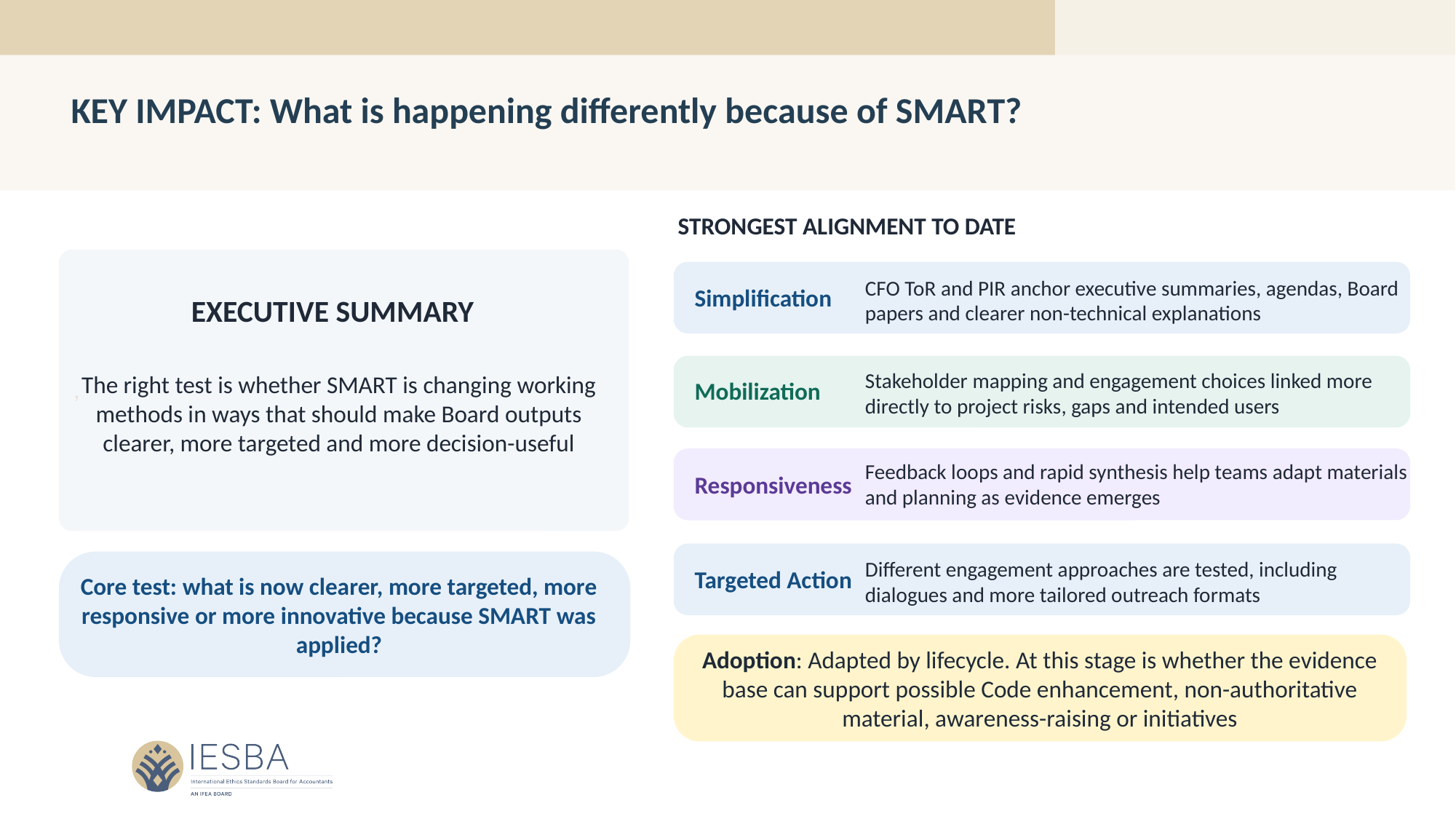

KEY IMPACT: What is happening differently because of SMART?
STRONGEST ALIGNMENT TO DATE
,

CFO ToR and PIR anchor executive summaries, agendas, Board papers and clearer non-technical explanations
Simplification
EXECUTIVE SUMMARY

The right test is whether SMART is changing working methods in ways that should make Board outputs clearer, more targeted and more decision-useful

Stakeholder mapping and engagement choices linked more directly to project risks, gaps and intended users
Mobilization

Feedback loops and rapid synthesis help teams adapt materials and planning as evidence emerges
Responsiveness

Different engagement approaches are tested, including dialogues and more tailored outreach formats
Targeted Action
Core test: what is now clearer, more targeted, more responsive or more innovative because SMART was applied?

Adoption: Adapted by lifecycle. At this stage is whether the evidence base can support possible Code enhancement, non-authoritative material, awareness-raising or initiatives